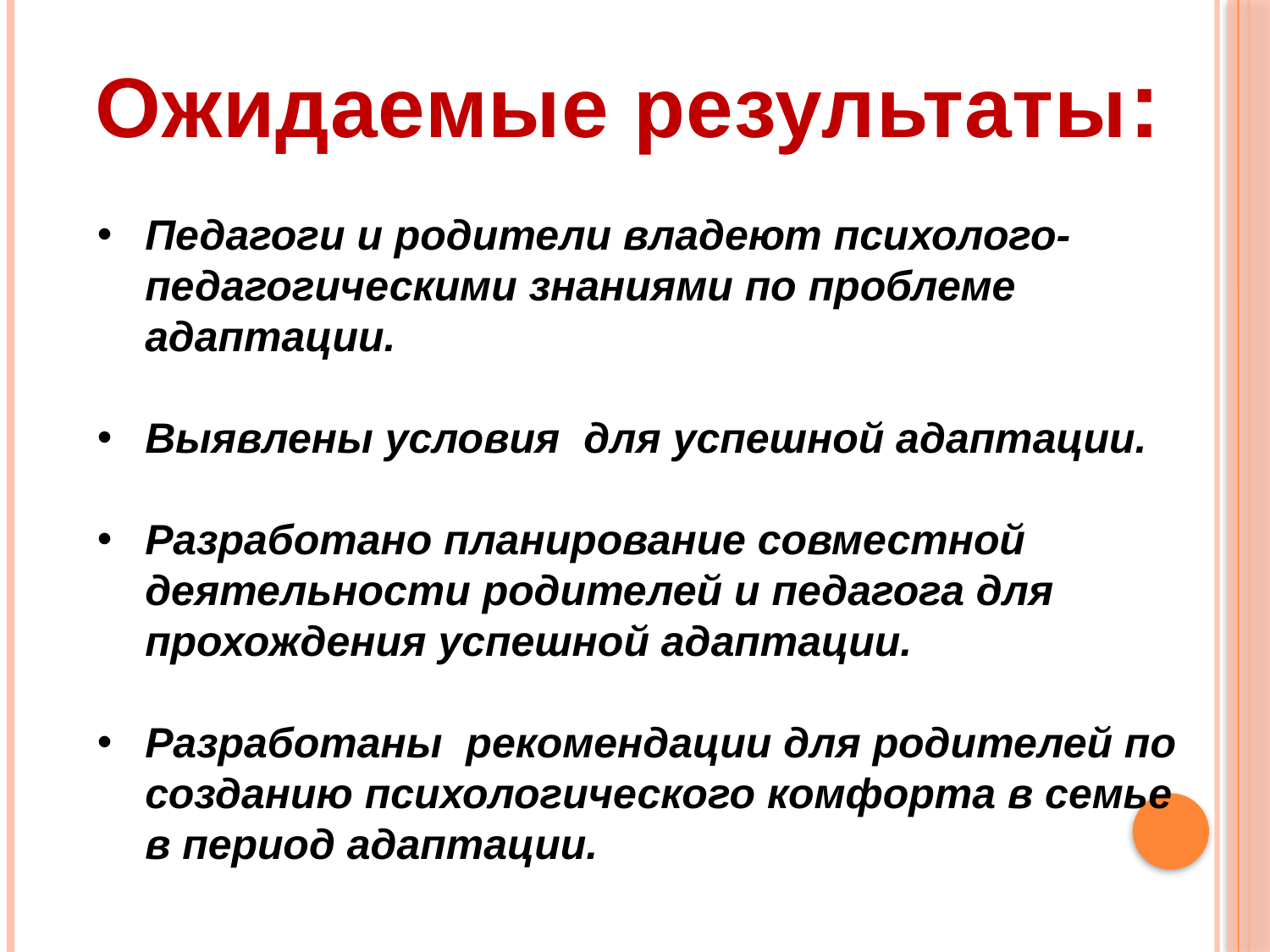

Ожидаемые результаты:

Педагоги и родители владеют психолого-педагогическими знаниями по проблеме адаптации.

Выявлены условия  для успешной адаптации.

Разработано планирование совместной деятельности родителей и педагога для прохождения успешной адаптации.

Разработаны  рекомендации для родителей по созданию психологического комфорта в семье в период адаптации.